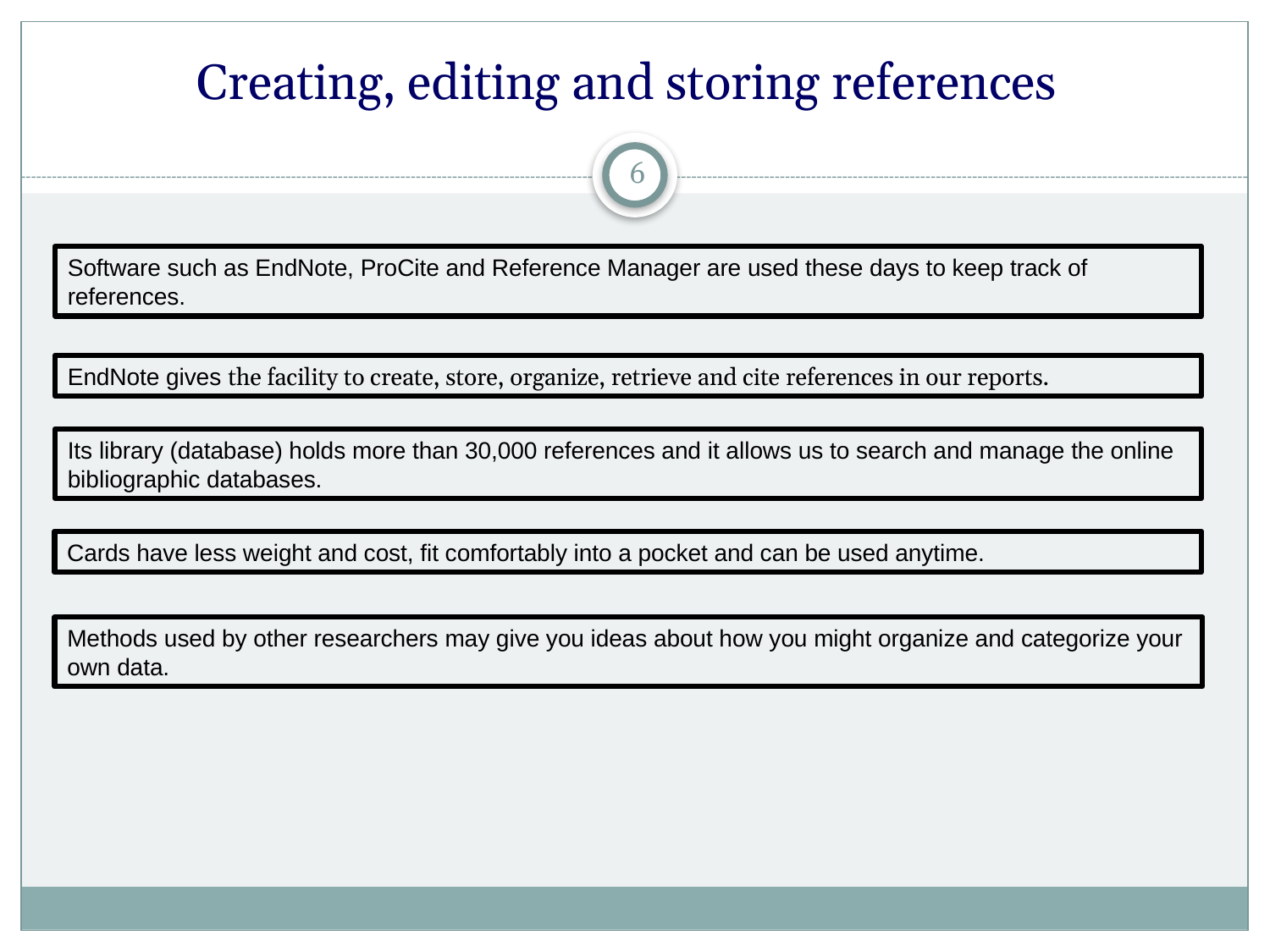

# Creating, editing and storing references
6
Software such as EndNote, ProCite and Reference Manager are used these days to keep track of references.
EndNote gives the facility to create, store, organize, retrieve and cite references in our reports.
Its library (database) holds more than 30,000 references and it allows us to search and manage the online
bibliographic databases.
Cards have less weight and cost, fit comfortably into a pocket and can be used anytime.
Methods used by other researchers may give you ideas about how you might organize and categorize your own data.